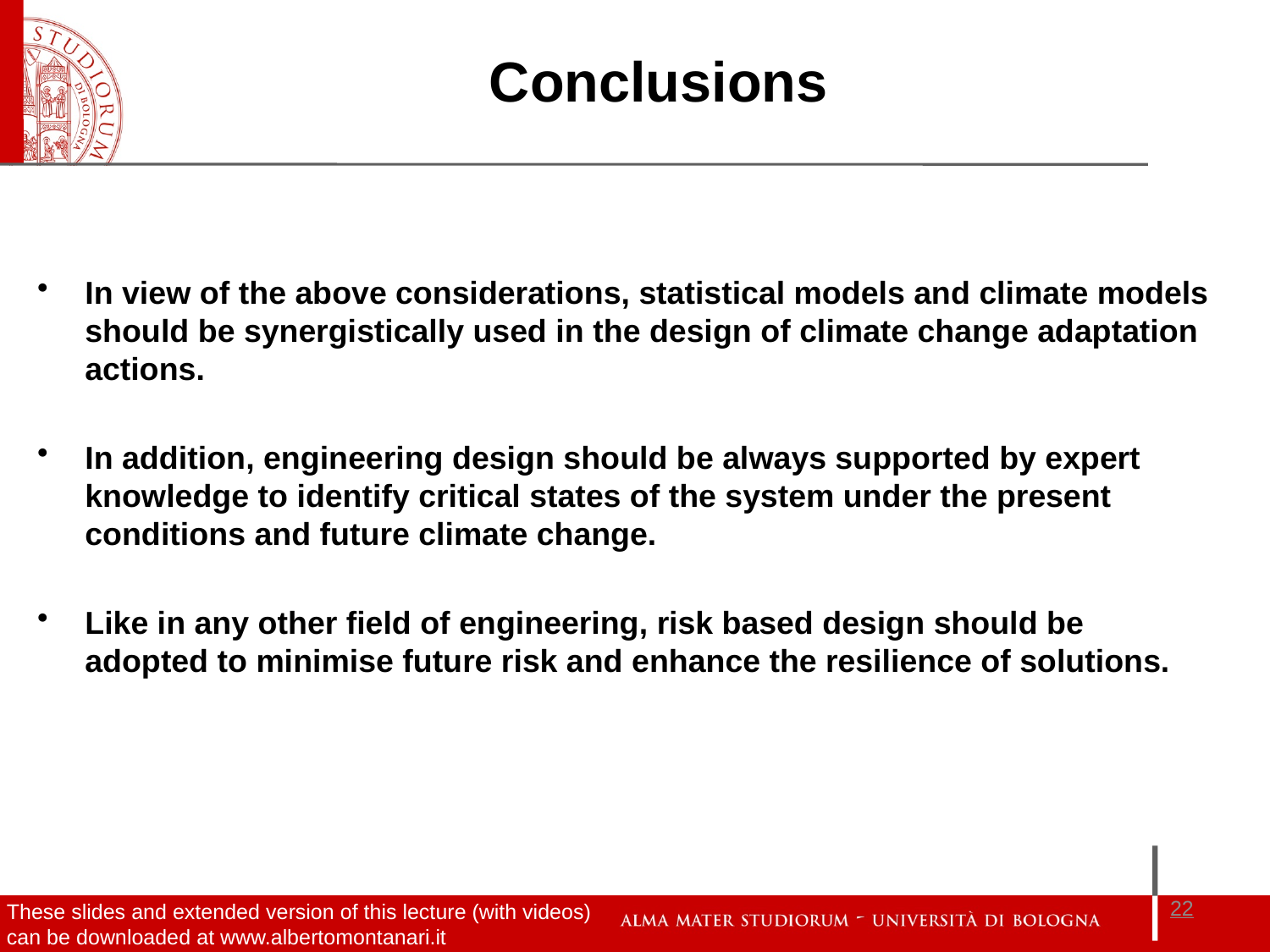

Conclusions
In view of the above considerations, statistical models and climate models should be synergistically used in the design of climate change adaptation actions.

In addition, engineering design should be always supported by expert knowledge to identify critical states of the system under the present conditions and future climate change.

Like in any other field of engineering, risk based design should be adopted to minimise future risk and enhance the resilience of solutions.
22